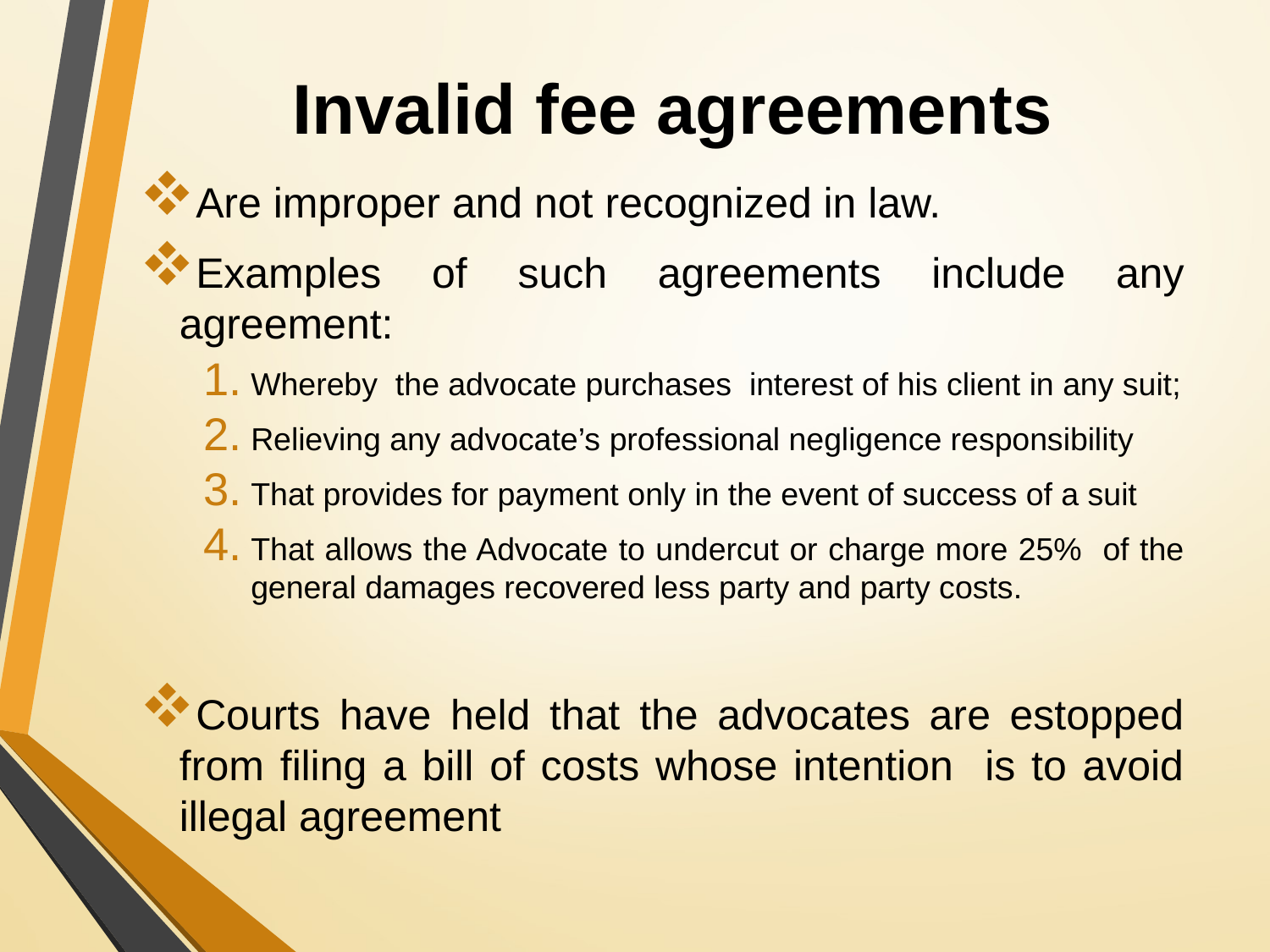

# Invalid fee agreements
Are improper and not recognized in law.
Examples of such agreements include any agreement:
Whereby  the advocate purchases  interest of his client in any suit;
Relieving any advocate’s professional negligence responsibility
That provides for payment only in the event of success of a suit
That allows the Advocate to undercut or charge more 25%  of the general damages recovered less party and party costs.

Courts have held that the advocates are estopped from filing a bill of costs whose intention  is to avoid illegal agreement